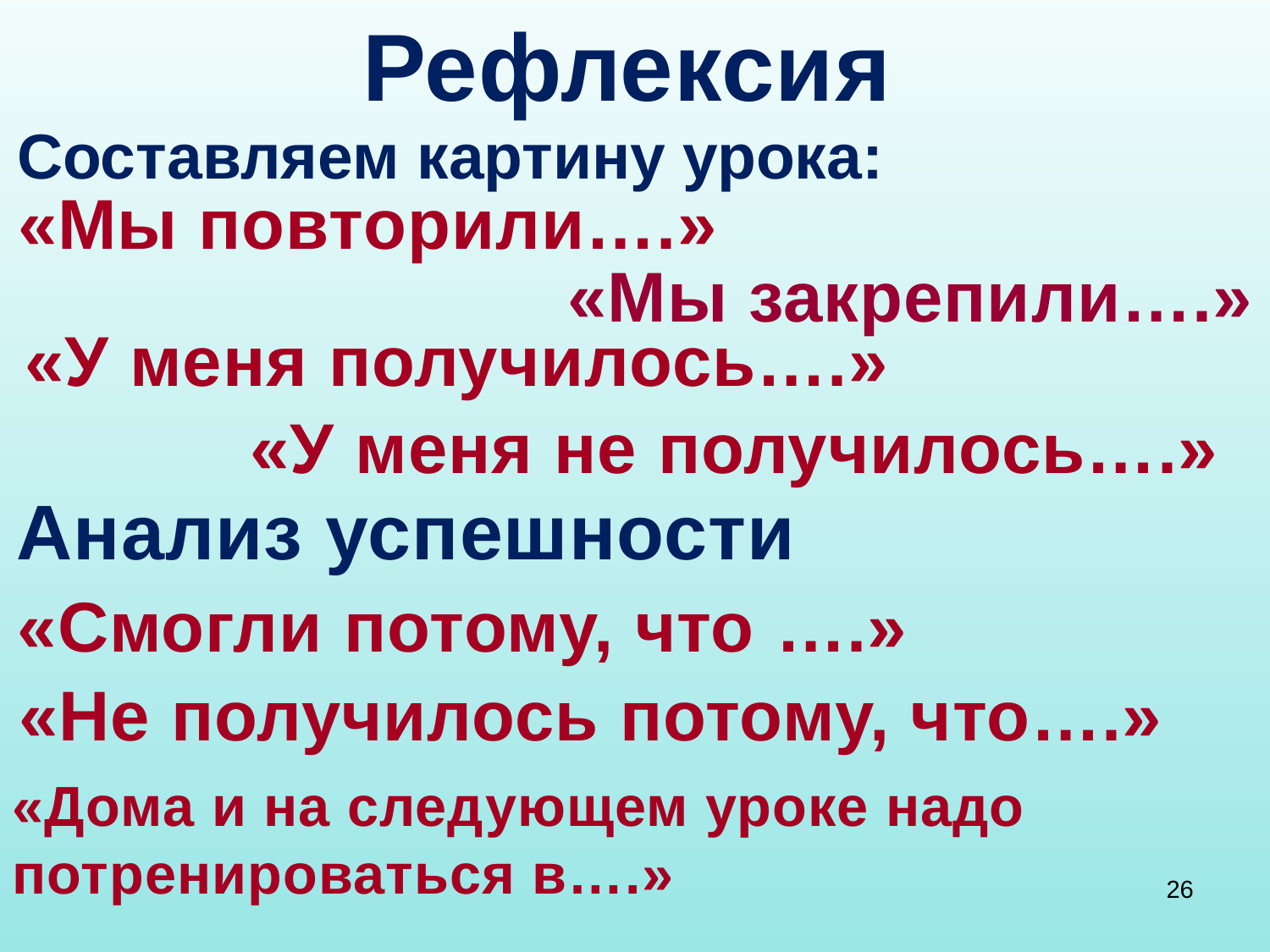

Рефлексия
Составляем картину урока:
«Мы повторили….»
«Мы закрепили….»
«У меня получилось….»
«У меня не получилось….»
Анализ успешности
«Смогли потому, что ….»
«Не получилось потому, что….»
«Дома и на следующем уроке надо потренироваться в….»
26